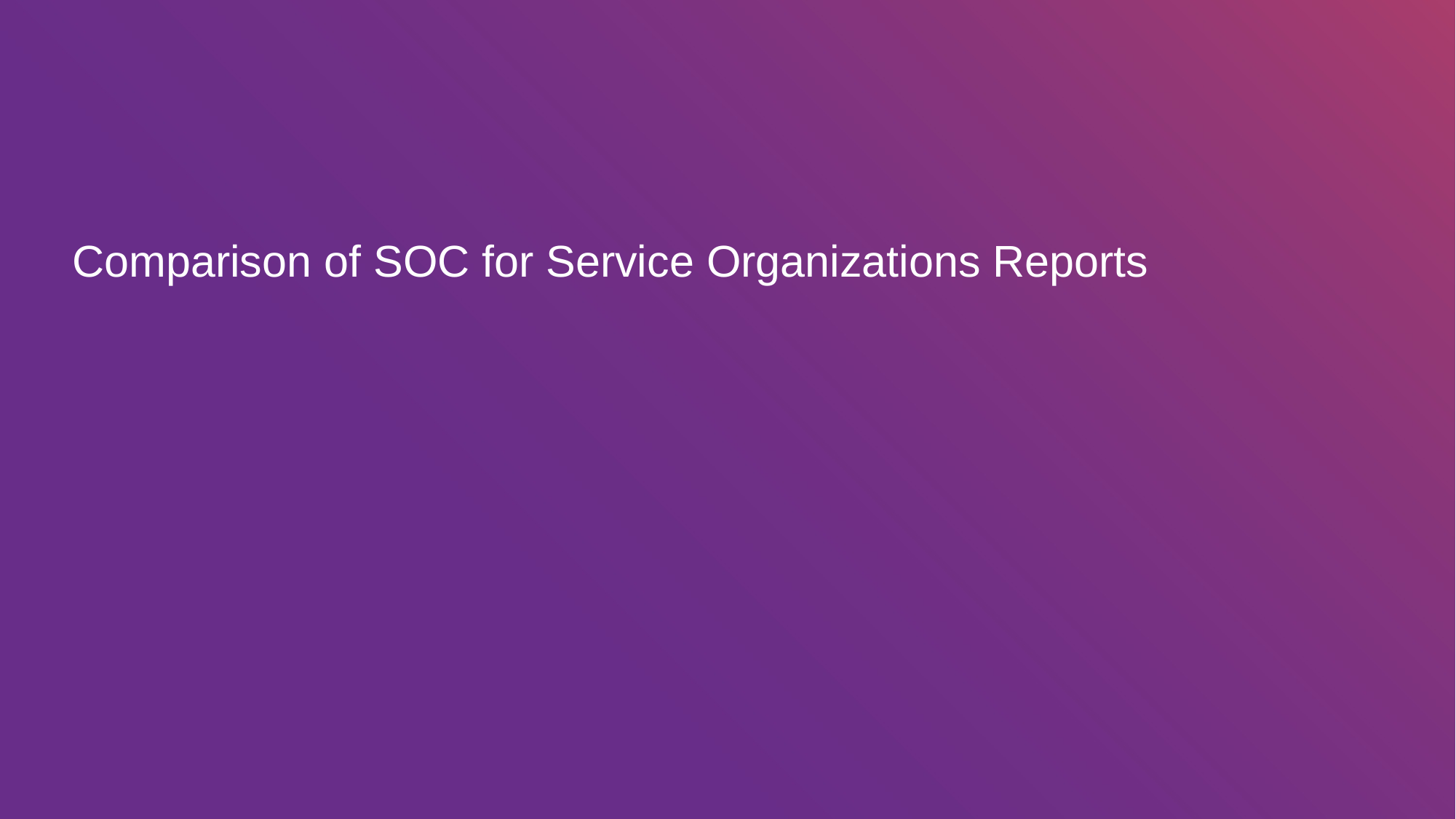

# Comparison of SOC for Service Organizations Reports